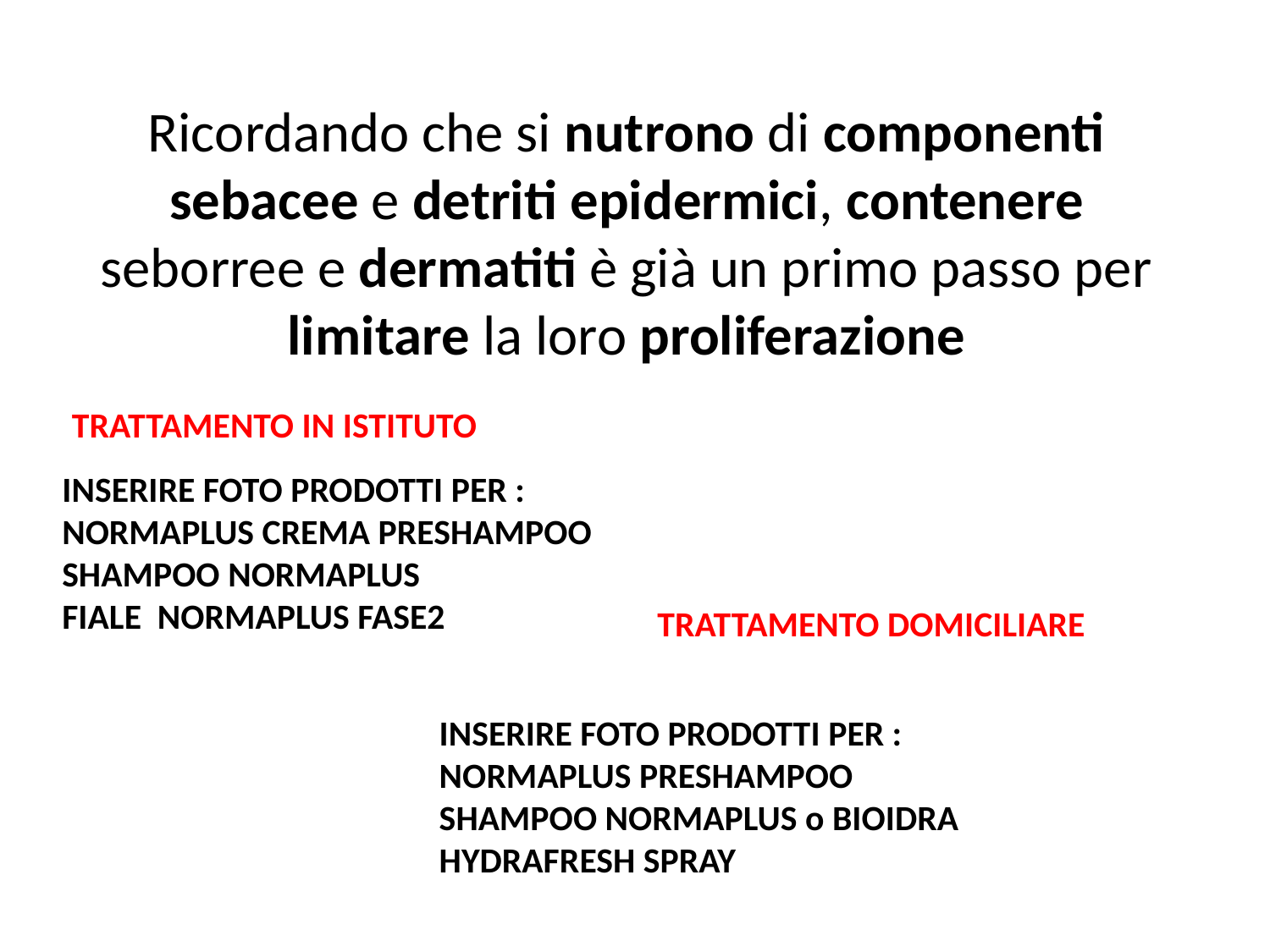

Ricordando che si nutrono di componenti sebacee e detriti epidermici, contenere seborree e dermatiti è già un primo passo per limitare la loro proliferazione
TRATTAMENTO IN ISTITUTO
INSERIRE FOTO PRODOTTI PER :
NORMAPLUS CREMA PRESHAMPOO
SHAMPOO NORMAPLUS
FIALE  NORMAPLUS FASE2
TRATTAMENTO DOMICILIARE
INSERIRE FOTO PRODOTTI PER :
NORMAPLUS PRESHAMPOO
SHAMPOO NORMAPLUS o BIOIDRA
HYDRAFRESH SPRAY